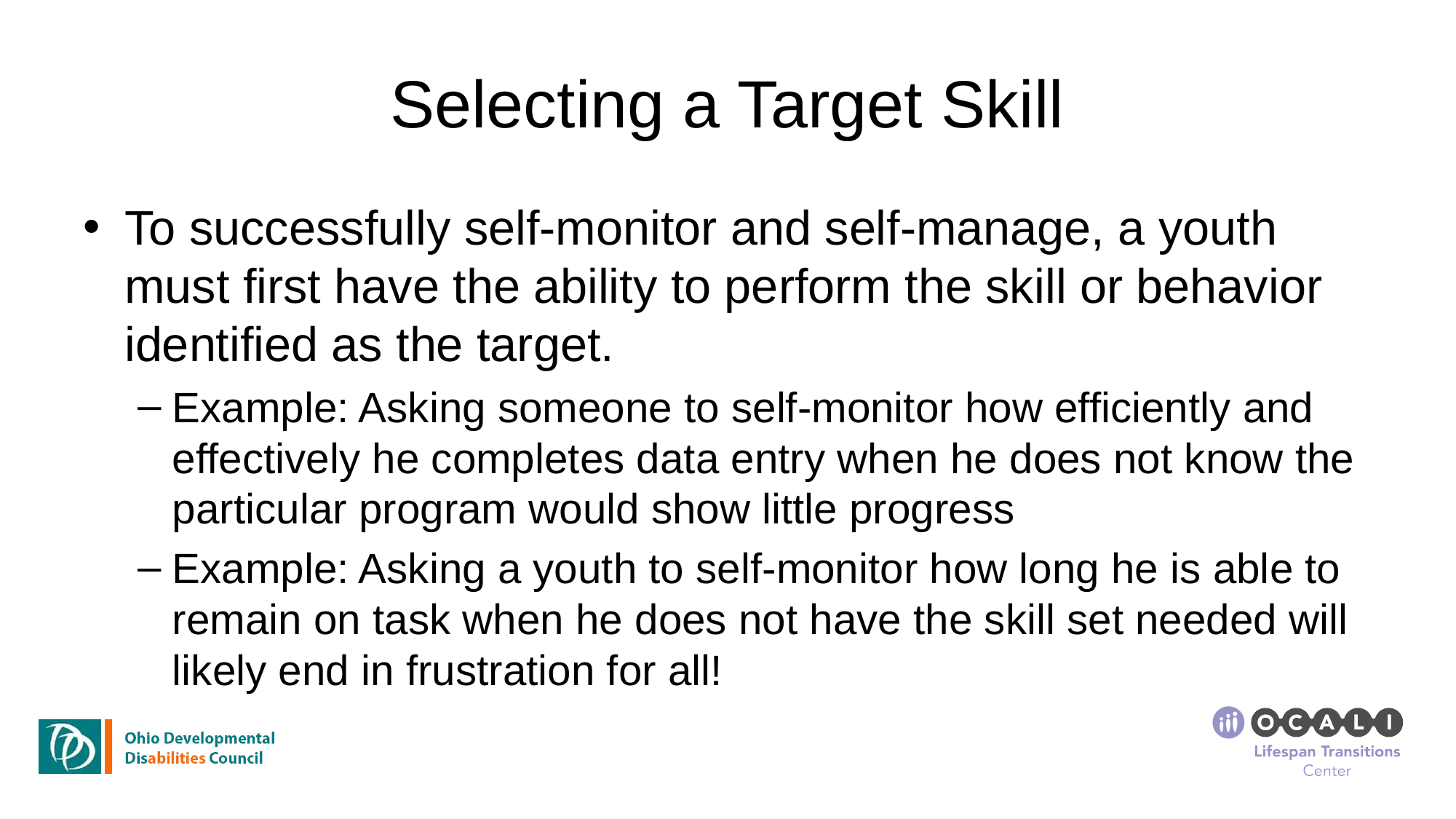

# Selecting a Target Skill
To successfully self-monitor and self-manage, a youth must first have the ability to perform the skill or behavior identified as the target.
Example: Asking someone to self-monitor how efficiently and effectively he completes data entry when he does not know the particular program would show little progress
Example: Asking a youth to self-monitor how long he is able to remain on task when he does not have the skill set needed will likely end in frustration for all!